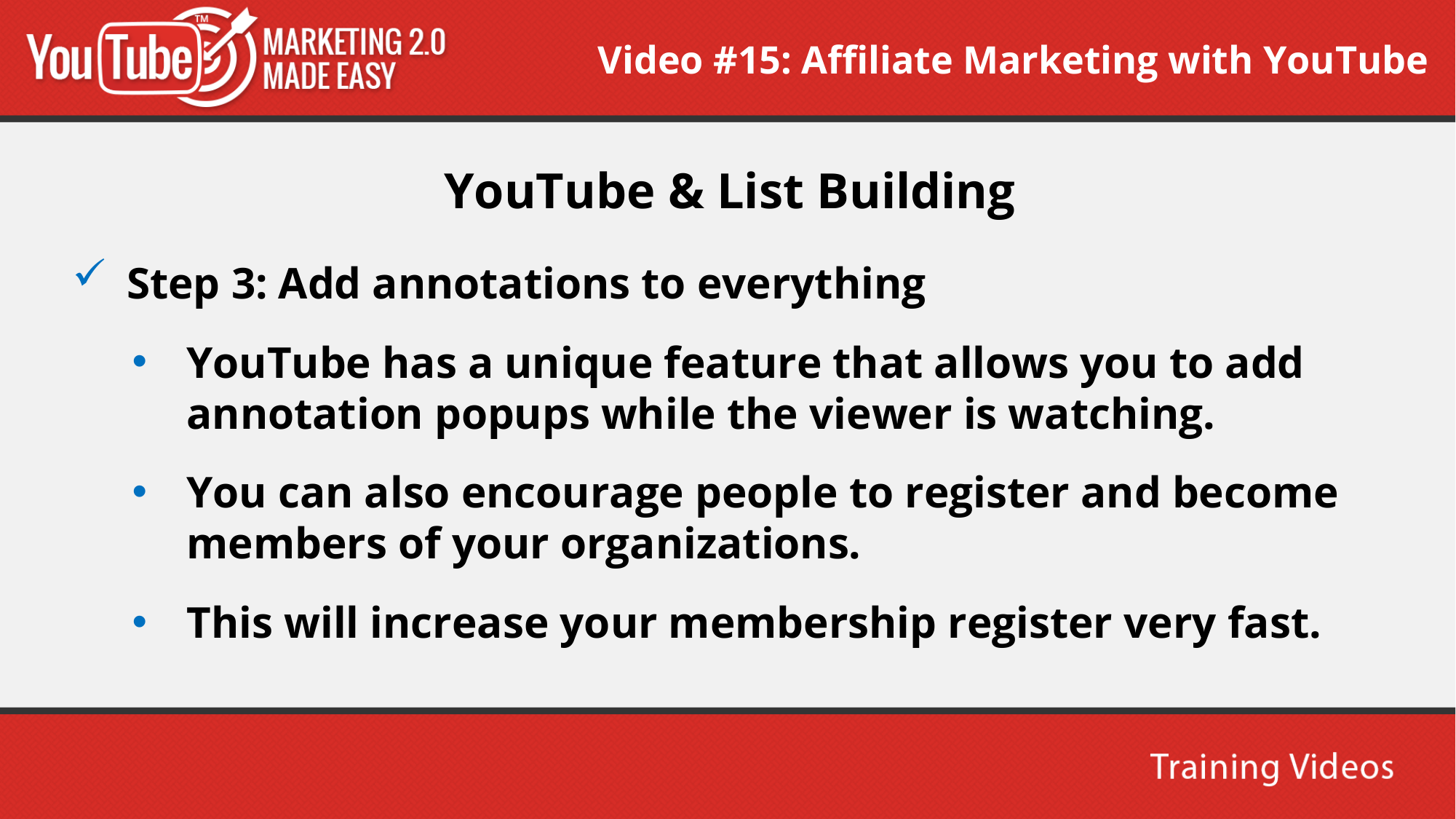

Video #15: Affiliate Marketing with YouTube
 YouTube & List Building
Step 3: Add annotations to everything
YouTube has a unique feature that allows you to add annotation popups while the viewer is watching.
You can also encourage people to register and become members of your organizations.
This will increase your membership register very fast.